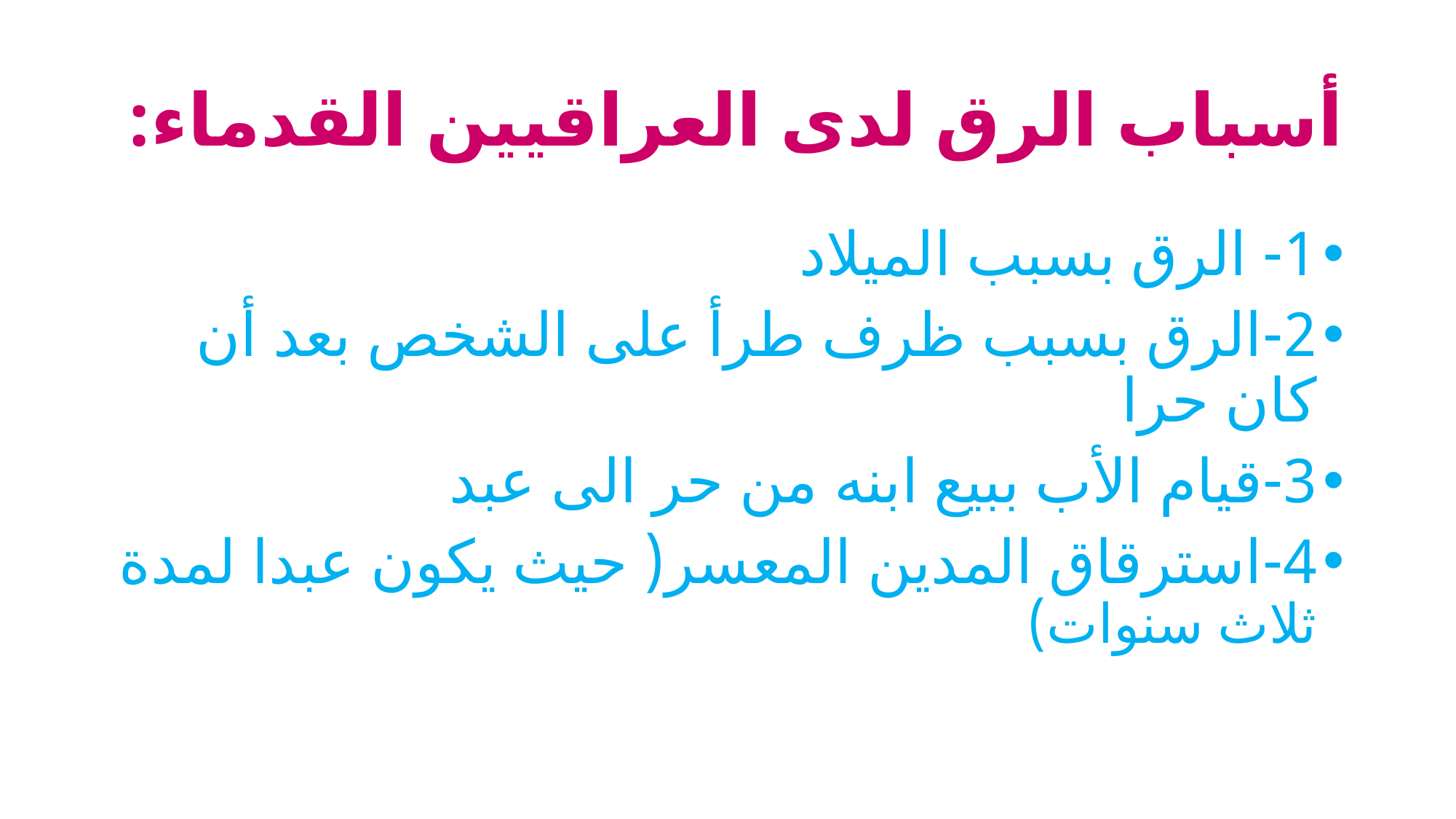

# أسباب الرق لدى العراقيين القدماء:
1- الرق بسبب الميلاد
2-الرق بسبب ظرف طرأ على الشخص بعد أن كان حرا
3-قيام الأب ببيع ابنه من حر الى عبد
4-استرقاق المدين المعسر( حيث يكون عبدا لمدة ثلاث سنوات)